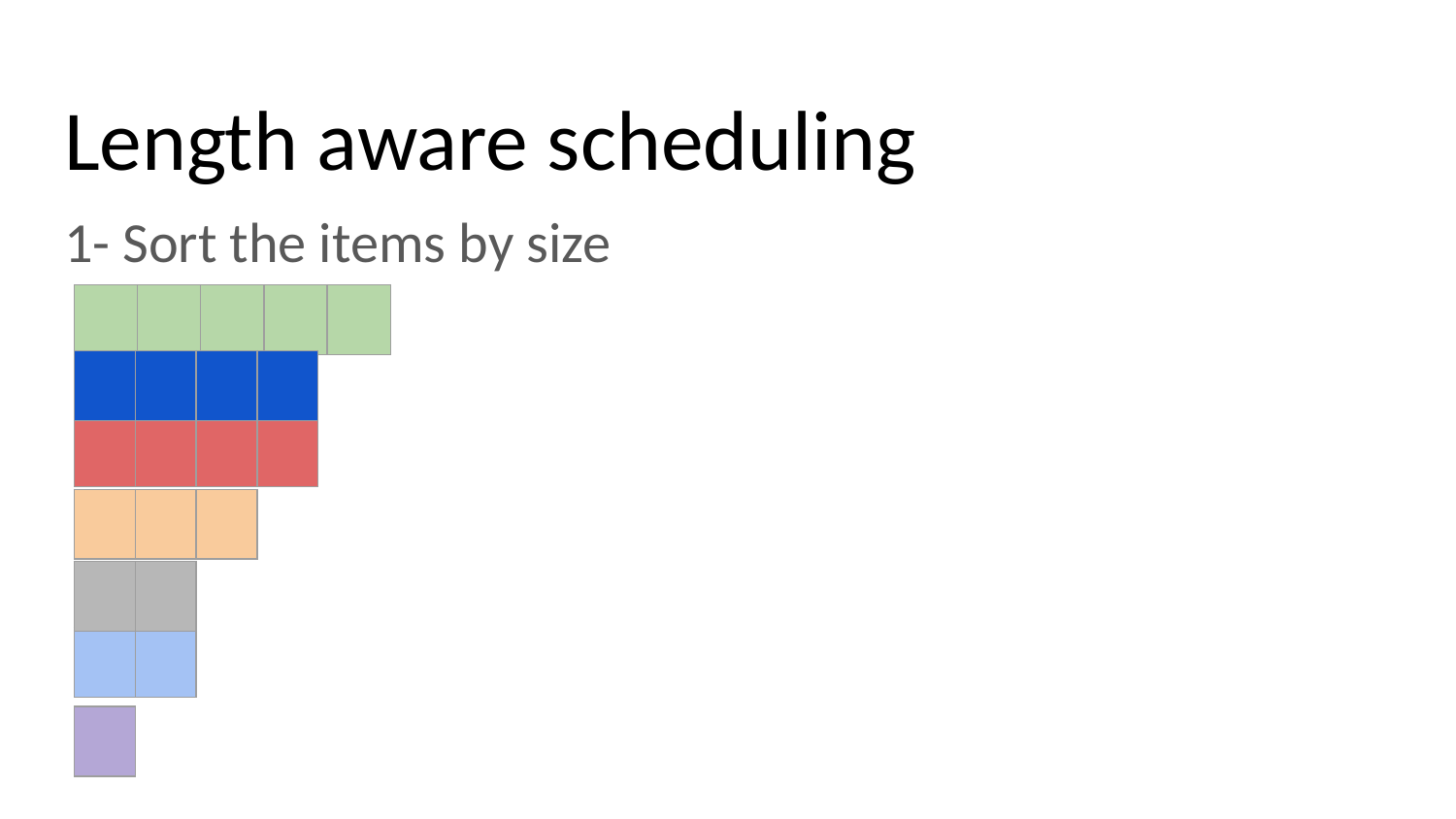

# Length aware scheduling
1- Sort the items by size
|  |  |  |  |  |
| --- | --- | --- | --- | --- |
|  |  |  |  |
| --- | --- | --- | --- |
|  |  |  |  |
| --- | --- | --- | --- |
|  |  |  |
| --- | --- | --- |
|  |  |
| --- | --- |
|  |  |
| --- | --- |
|  |
| --- |